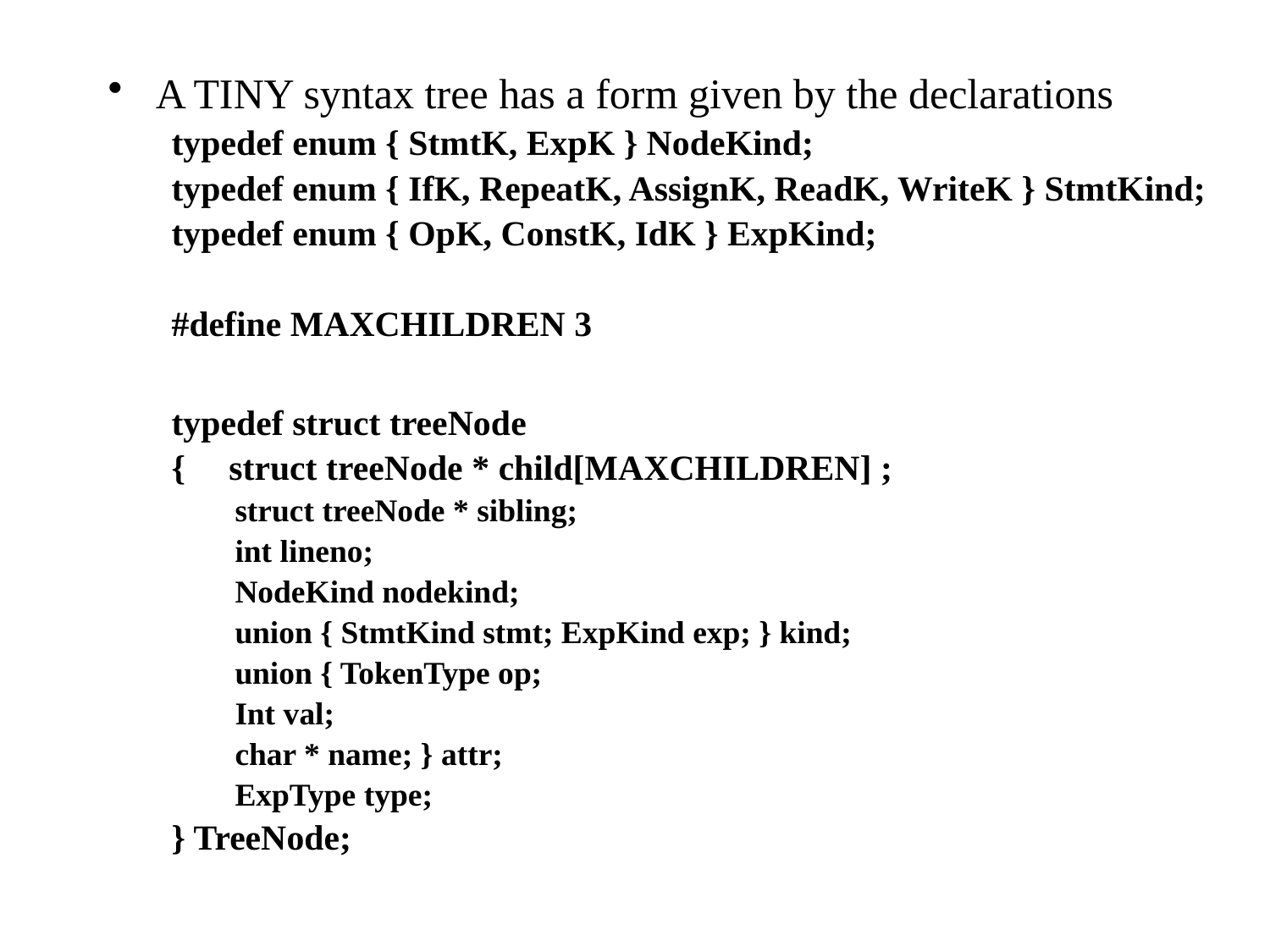

A TINY syntax tree has a form given by the declarations
typedef enum { StmtK, ExpK } NodeKind;
typedef enum { IfK, RepeatK, AssignK, ReadK, WriteK } StmtKind;
typedef enum { OpK, ConstK, IdK } ExpKind;

#define MAXCHILDREN 3

typedef struct treeNode
{ 	  struct treeNode * child[MAXCHILDREN] ;
struct treeNode * sibling;
int lineno;
NodeKind nodekind;
union { StmtKind stmt; ExpKind exp; } kind;
union { TokenType op;
Int val;
char * name; } attr;
ExpType type;
} TreeNode;